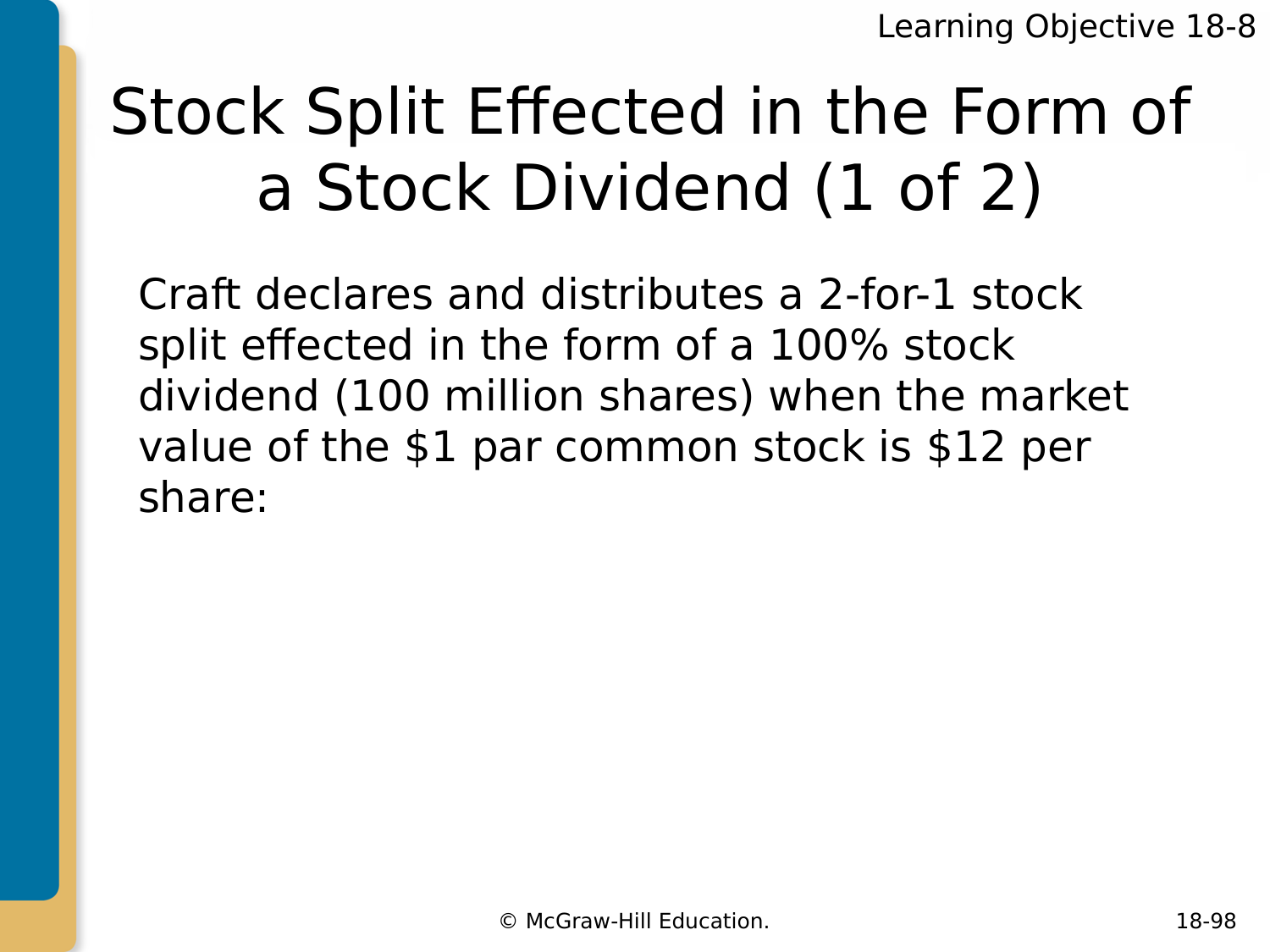

Learning Objective 18-8
# Stock Split Effected in the Form of a Stock Dividend (1 of 2)
Craft declares and distributes a 2-for-1 stock split effected in the form of a 100% stock dividend (100 million shares) when the market value of the $1 par common stock is $12 per share: